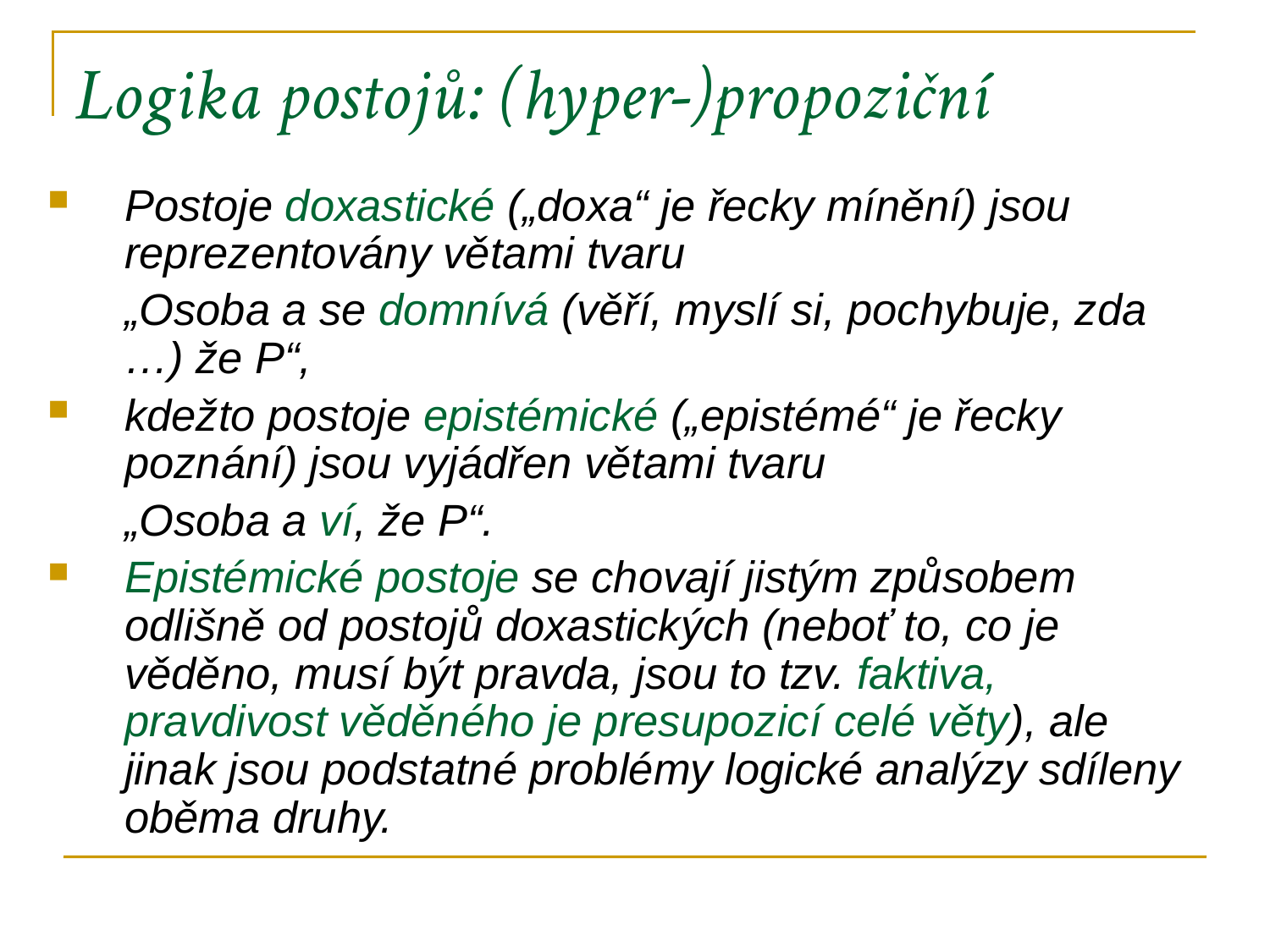

# Logika postojů: (hyper-)propoziční
Postoje doxastické („doxa“ je řecky mínění) jsou reprezentovány větami tvaru
	„Osoba a se domnívá (věří, myslí si, pochybuje, zda …) že P“,
kdežto postoje epistémické („epistémé“ je řecky poznání) jsou vyjádřen větami tvaru
	„Osoba a ví, že P“.
Epistémické postoje se chovají jistým způsobem odlišně od postojů doxastických (neboť to, co je věděno, musí být pravda, jsou to tzv. faktiva, pravdivost věděného je presupozicí celé věty), ale jinak jsou podstatné problémy logické analýzy sdíleny oběma druhy.